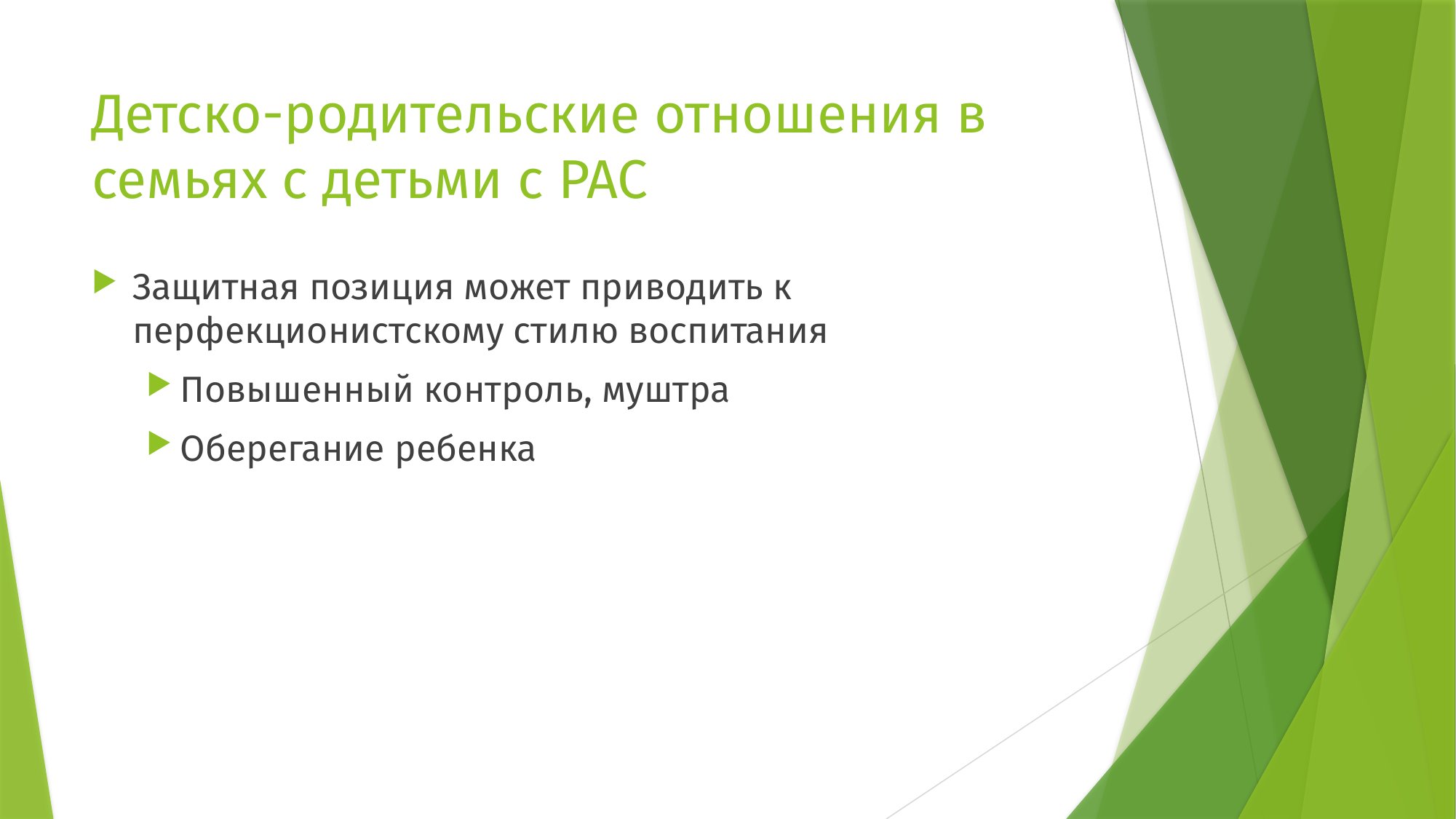

# Детско-родительские отношения в семьях с детьми с РАС
Защитная позиция может приводить к перфекционистскому стилю воспитания
Повышенный контроль, муштра
Оберегание ребенка